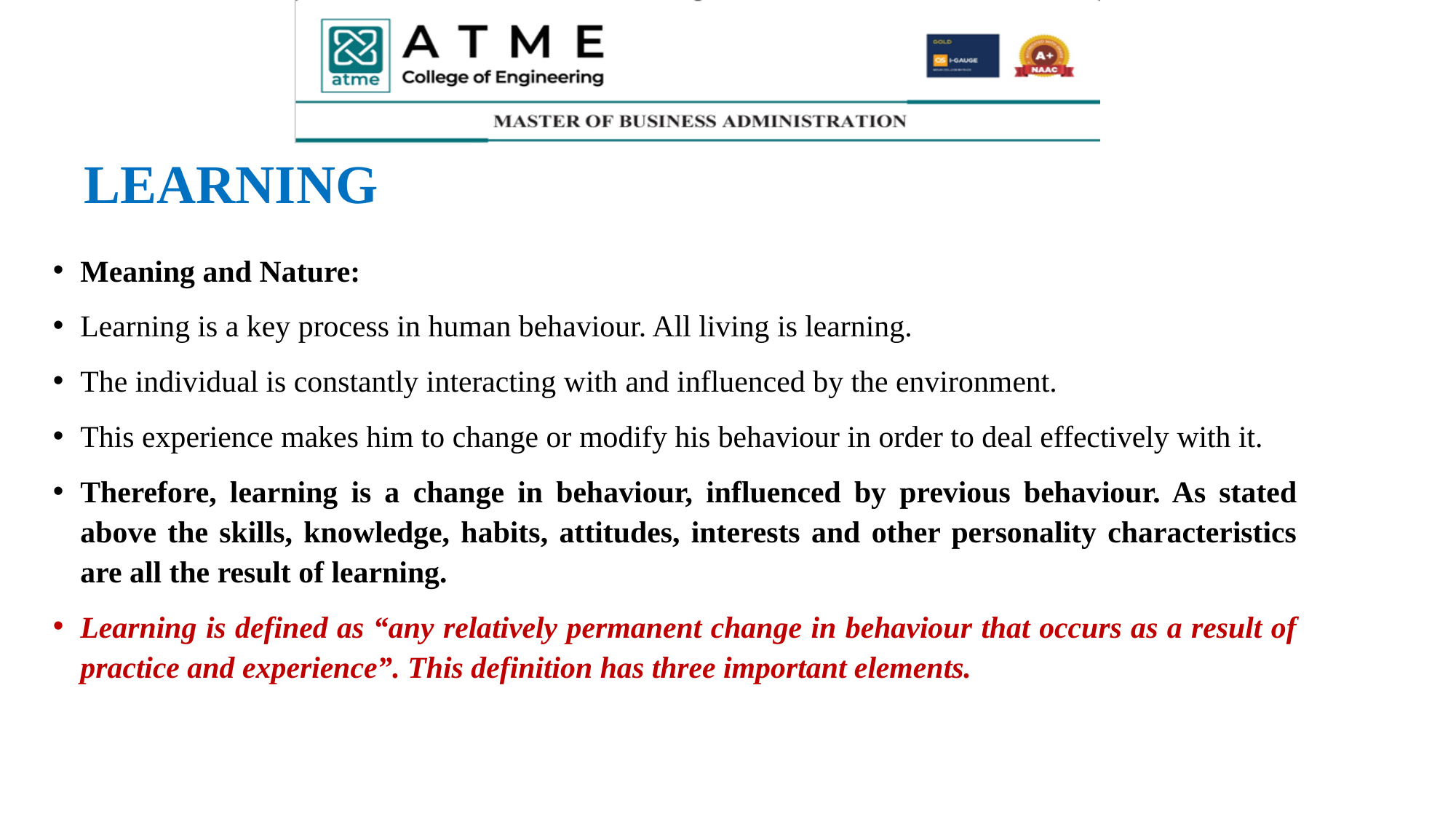

# LEARNING
Meaning and Nature:
Learning is a key process in human behaviour. All living is learning.
The individual is constantly interacting with and influenced by the environment.
This experience makes him to change or modify his behaviour in order to deal effectively with it.
Therefore, learning is a change in behaviour, influenced by previous behaviour. As stated above the skills, knowledge, habits, attitudes, interests and other personality characteristics are all the result of learning.
Learning is defined as “any relatively permanent change in behaviour that occurs as a result of practice and experience”. This definition has three important elements.